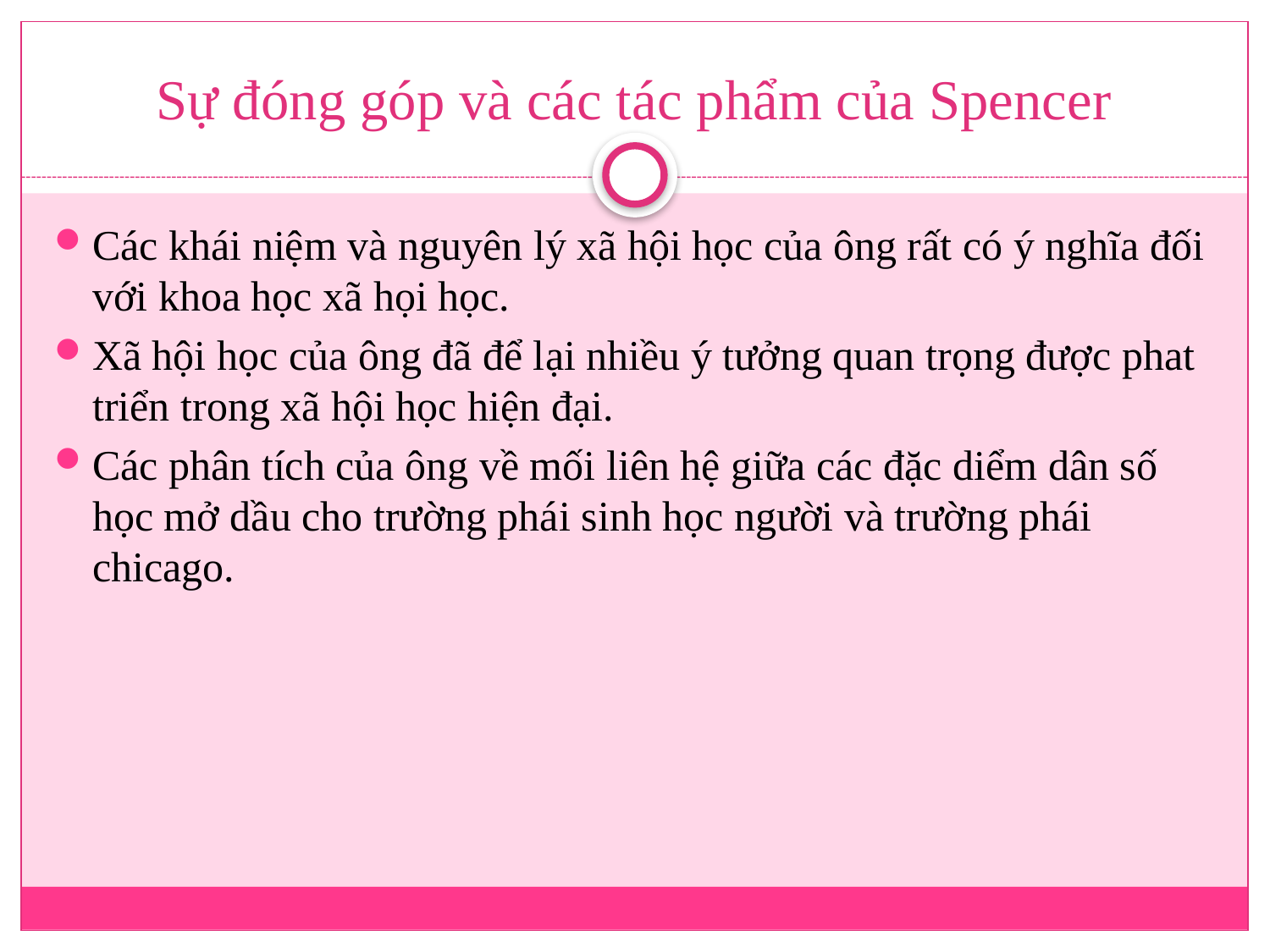

# Sự đóng góp và các tác phẩm của Spencer
Các khái niệm và nguyên lý xã hội học của ông rất có ý nghĩa đối với khoa học xã họi học.
Xã hội học của ông đã để lại nhiều ý tưởng quan trọng được phat triển trong xã hội học hiện đại.
Các phân tích của ông về mối liên hệ giữa các đặc diểm dân số học mở dầu cho trường phái sinh học người và trường phái chicago.